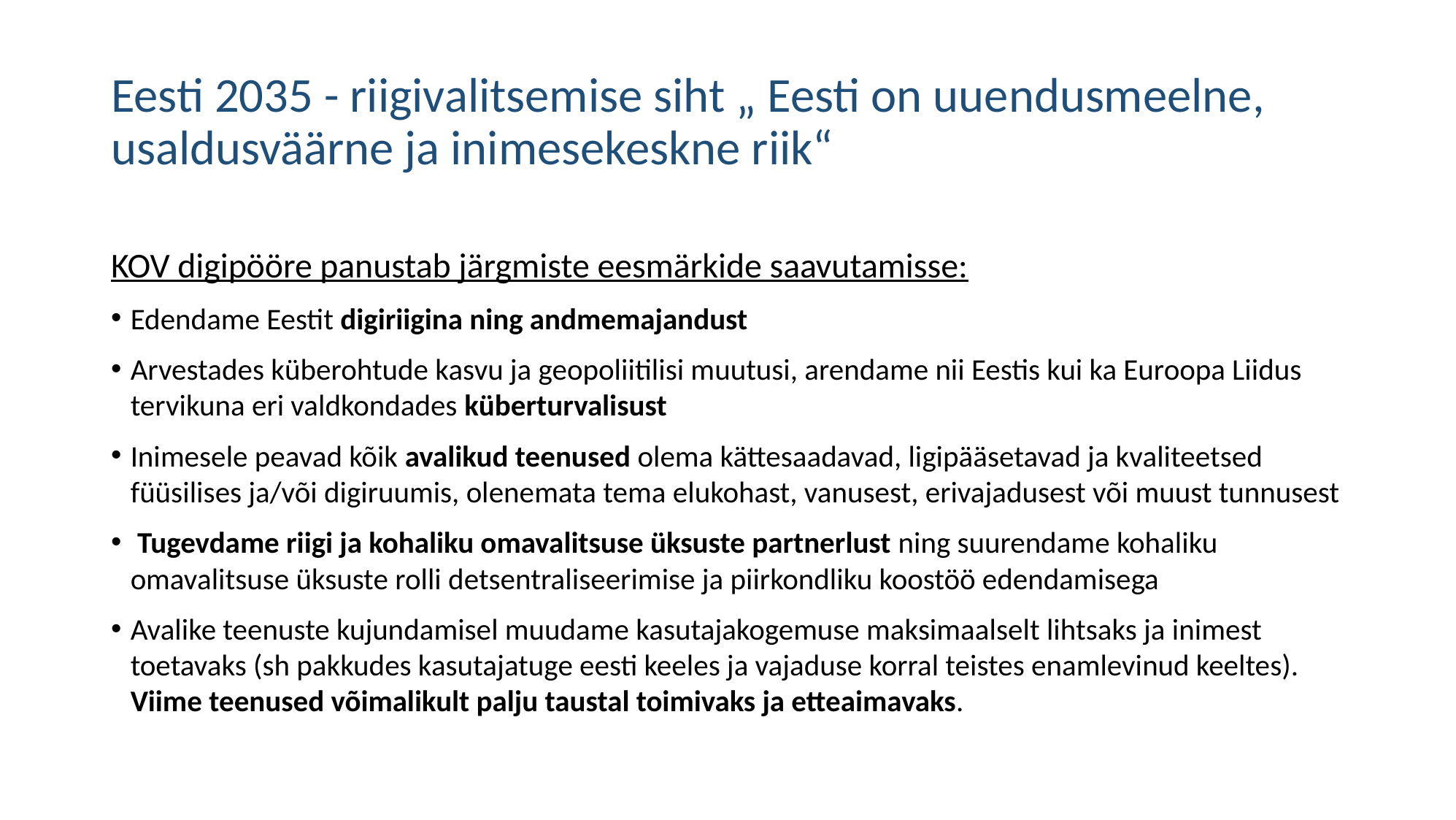

# Eesti 2035 - riigivalitsemise siht „ Eesti on uuendusmeelne, usaldusväärne ja inimesekeskne riik“
KOV digipööre panustab järgmiste eesmärkide saavutamisse:
Edendame Eestit digiriigina ning andmemajandust
Arvestades küberohtude kasvu ja geopoliitilisi muutusi, arendame nii Eestis kui ka Euroopa Liidus tervikuna eri valdkondades küberturvalisust
Inimesele peavad kõik avalikud teenused olema kättesaadavad, ligipääsetavad ja kvaliteetsed füüsilises ja/või digiruumis, olenemata tema elukohast, vanusest, erivajadusest või muust tunnusest
 Tugevdame riigi ja kohaliku omavalitsuse üksuste partnerlust ning suurendame kohaliku omavalitsuse üksuste rolli detsentraliseerimise ja piirkondliku koostöö edendamisega
Avalike teenuste kujundamisel muudame kasutajakogemuse maksimaalselt lihtsaks ja inimest toetavaks (sh pakkudes kasutajatuge eesti keeles ja vajaduse korral teistes enamlevinud keeltes). Viime teenused võimalikult palju taustal toimivaks ja etteaimavaks.